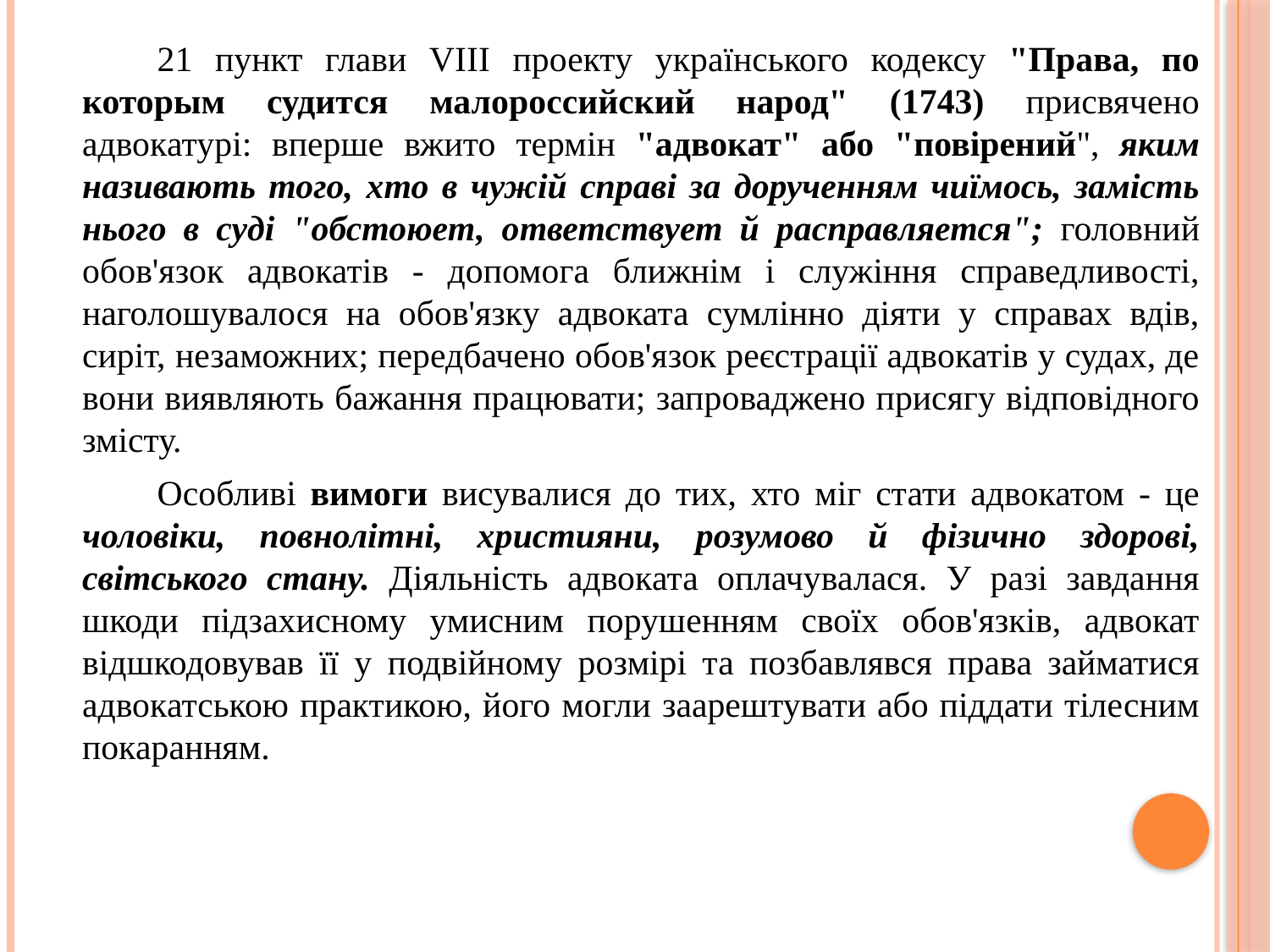

21 пункт глави VIII проекту українського кодексу "Права, по которым судится малороссийский народ" (1743) присвячено адвокатурі: вперше вжито термін "адвокат" або "повірений", яким називають того, хто в чужій справі за дорученням чиїмось, замість нього в суді "обстоюет, ответствует й расправляется"; головний обов'язок адвокатів - допомога ближнім і служіння справедливості, наголошувалося на обов'язку адвоката сумлінно діяти у справах вдів, сиріт, незаможних; передбачено обов'язок реєстрації адвокатів у судах, де вони виявляють бажання працювати; запроваджено присягу відповідного змісту.
Особливі вимоги висувалися до тих, хто міг стати адвокатом - це чоловіки, повнолітні, християни, розумово й фізично здорові, світського стану. Діяльність адвоката оплачувалася. У разі завдання шкоди підзахисному умисним порушенням своїх обов'язків, адвокат відшкодовував її у подвійному розмірі та позбавлявся права займатися адвокатською практикою, його могли заарештувати або піддати тілесним покаранням.